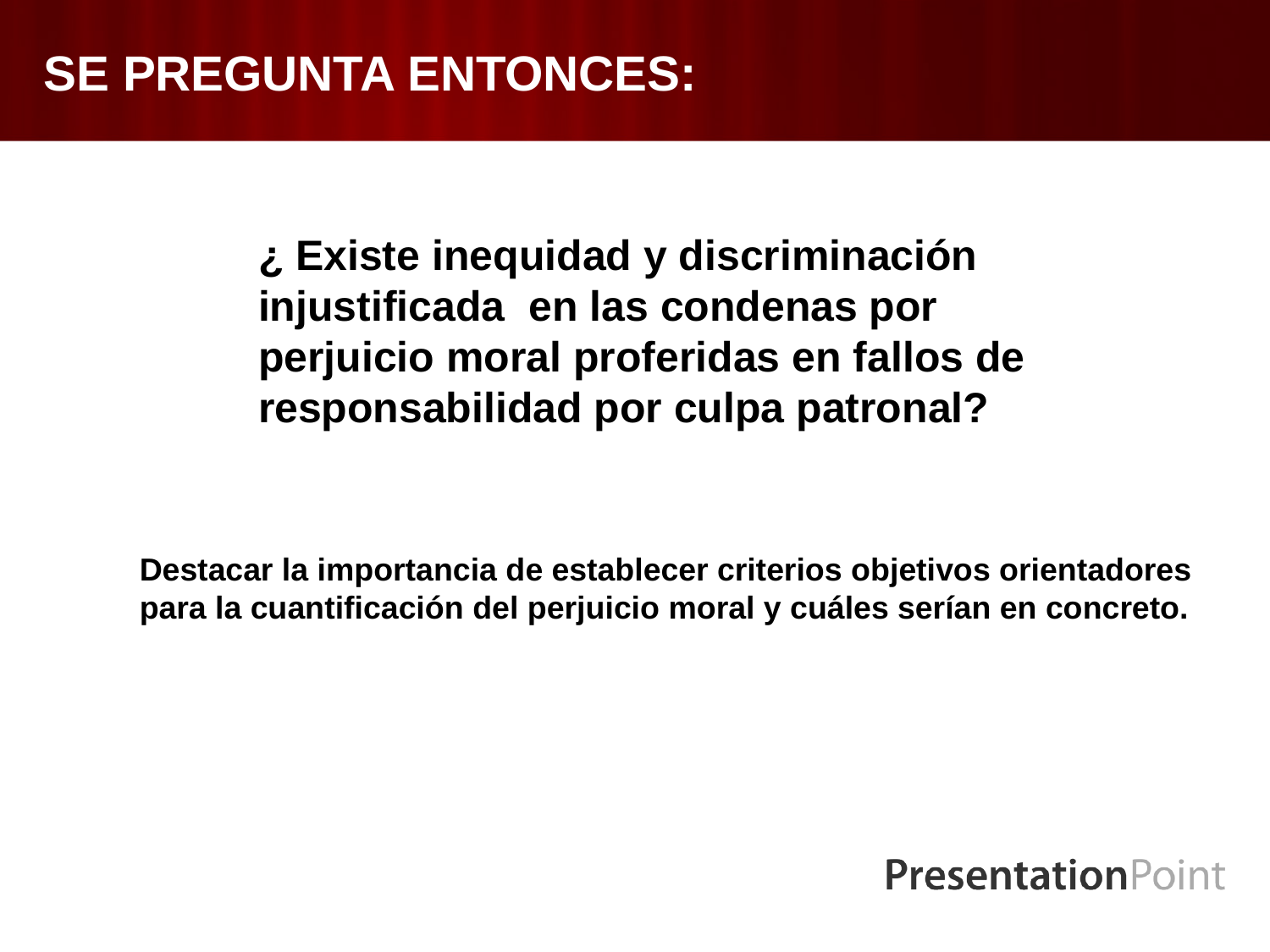

# SE PREGUNTA ENTONCES:
¿ Existe inequidad y discriminación injustificada  en las condenas por perjuicio moral proferidas en fallos de responsabilidad por culpa patronal?
Destacar la importancia de establecer criterios objetivos orientadores para la cuantificación del perjuicio moral y cuáles serían en concreto.